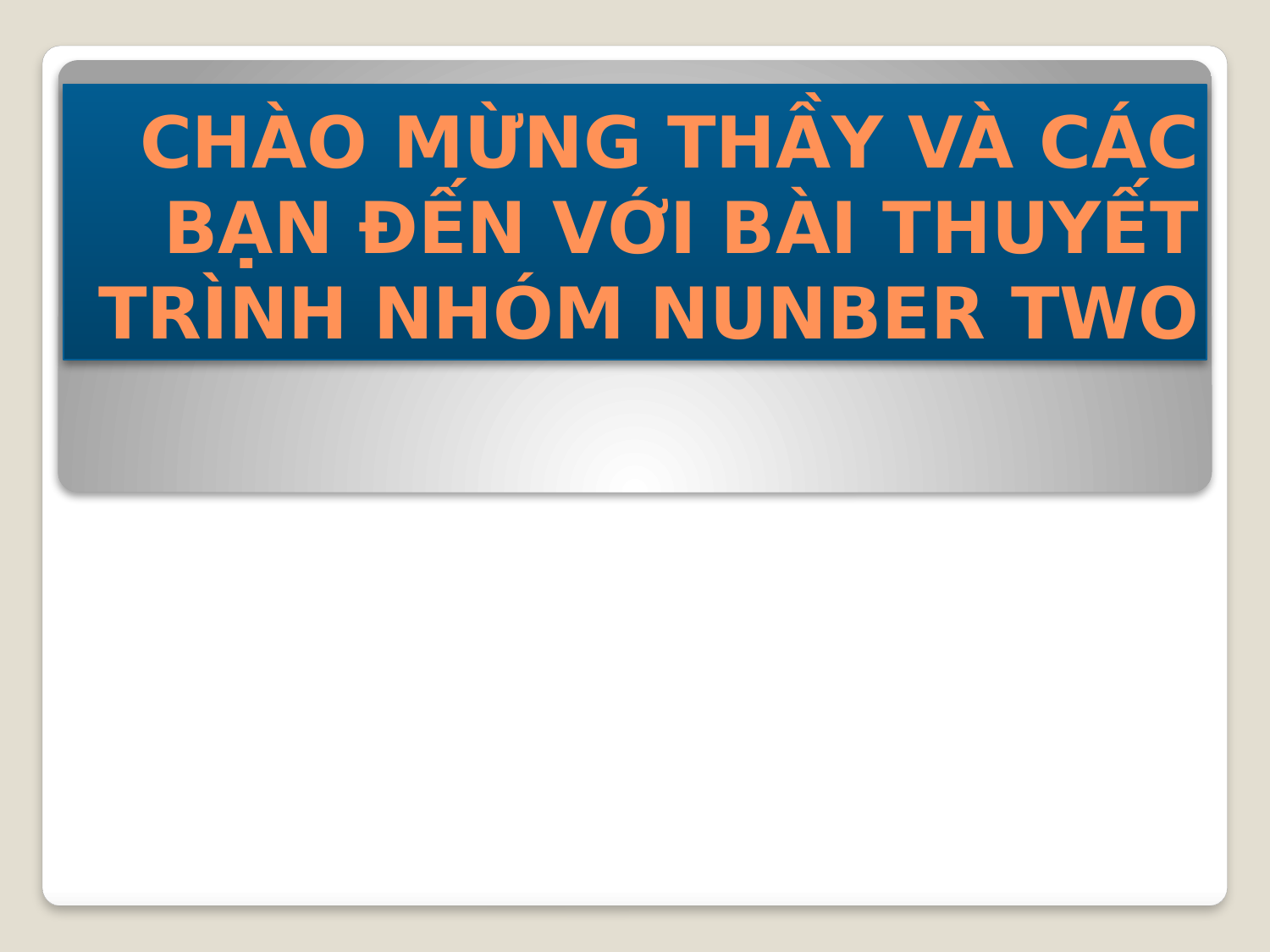

# CHÀO MỪNG THẦY VÀ CÁC BẠN ĐẾN VỚI BÀI THUYẾT TRÌNH NHÓM NUNBER TWO